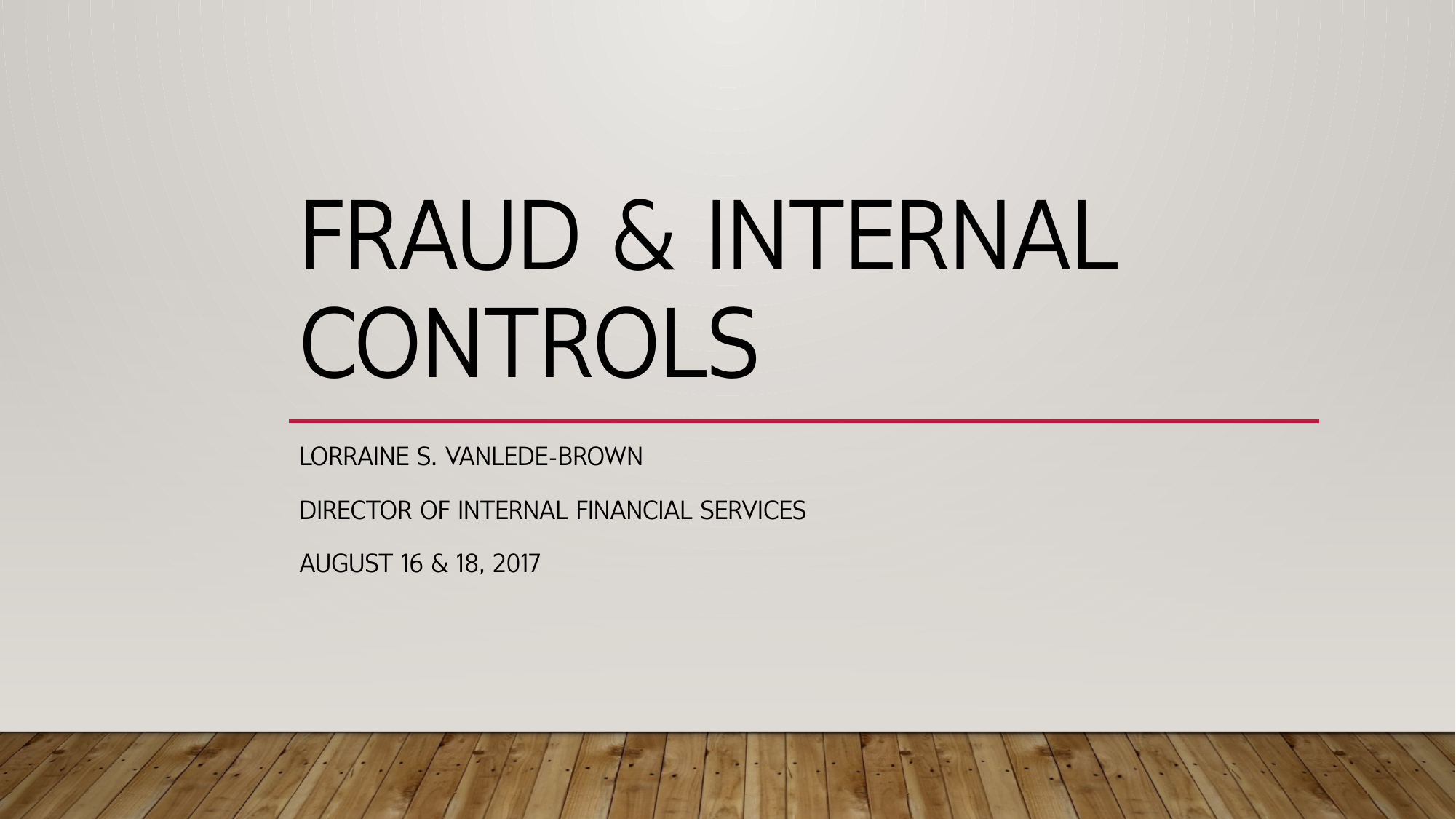

# Fraud & internal controls
Lorraine S. VanLede-Brown
Director of Internal Financial Services
August 16 & 18, 2017